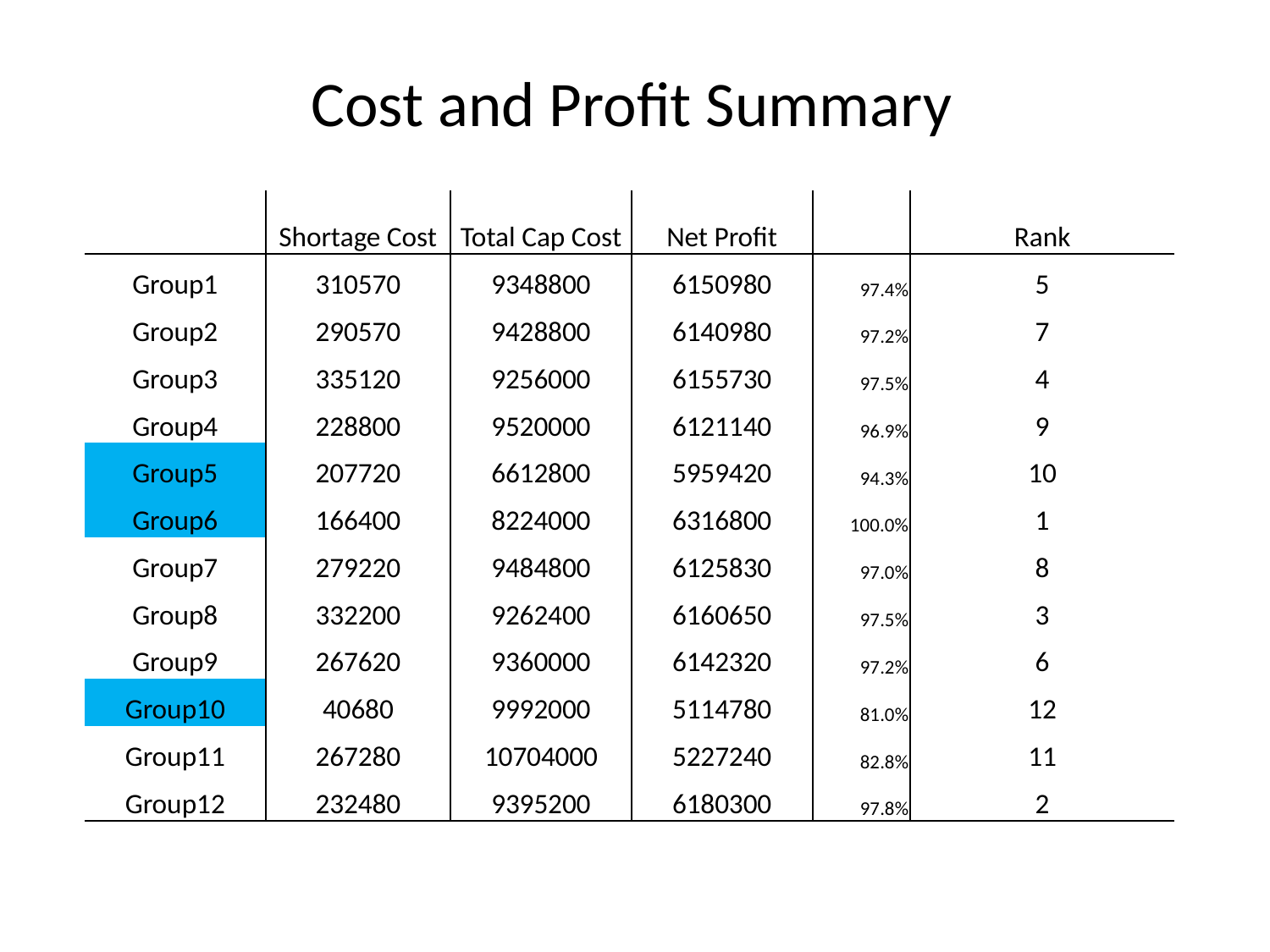

# Cost and Profit Summary
|  | Shortage Cost | Total Cap Cost | Net Profit |  | Rank |
| --- | --- | --- | --- | --- | --- |
| Group1 | 310570 | 9348800 | 6150980 | 97.4% | 5 |
| Group2 | 290570 | 9428800 | 6140980 | 97.2% | 7 |
| Group3 | 335120 | 9256000 | 6155730 | 97.5% | 4 |
| Group4 | 228800 | 9520000 | 6121140 | 96.9% | 9 |
| Group5 | 207720 | 6612800 | 5959420 | 94.3% | 10 |
| Group6 | 166400 | 8224000 | 6316800 | 100.0% | 1 |
| Group7 | 279220 | 9484800 | 6125830 | 97.0% | 8 |
| Group8 | 332200 | 9262400 | 6160650 | 97.5% | 3 |
| Group9 | 267620 | 9360000 | 6142320 | 97.2% | 6 |
| Group10 | 40680 | 9992000 | 5114780 | 81.0% | 12 |
| Group11 | 267280 | 10704000 | 5227240 | 82.8% | 11 |
| Group12 | 232480 | 9395200 | 6180300 | 97.8% | 2 |